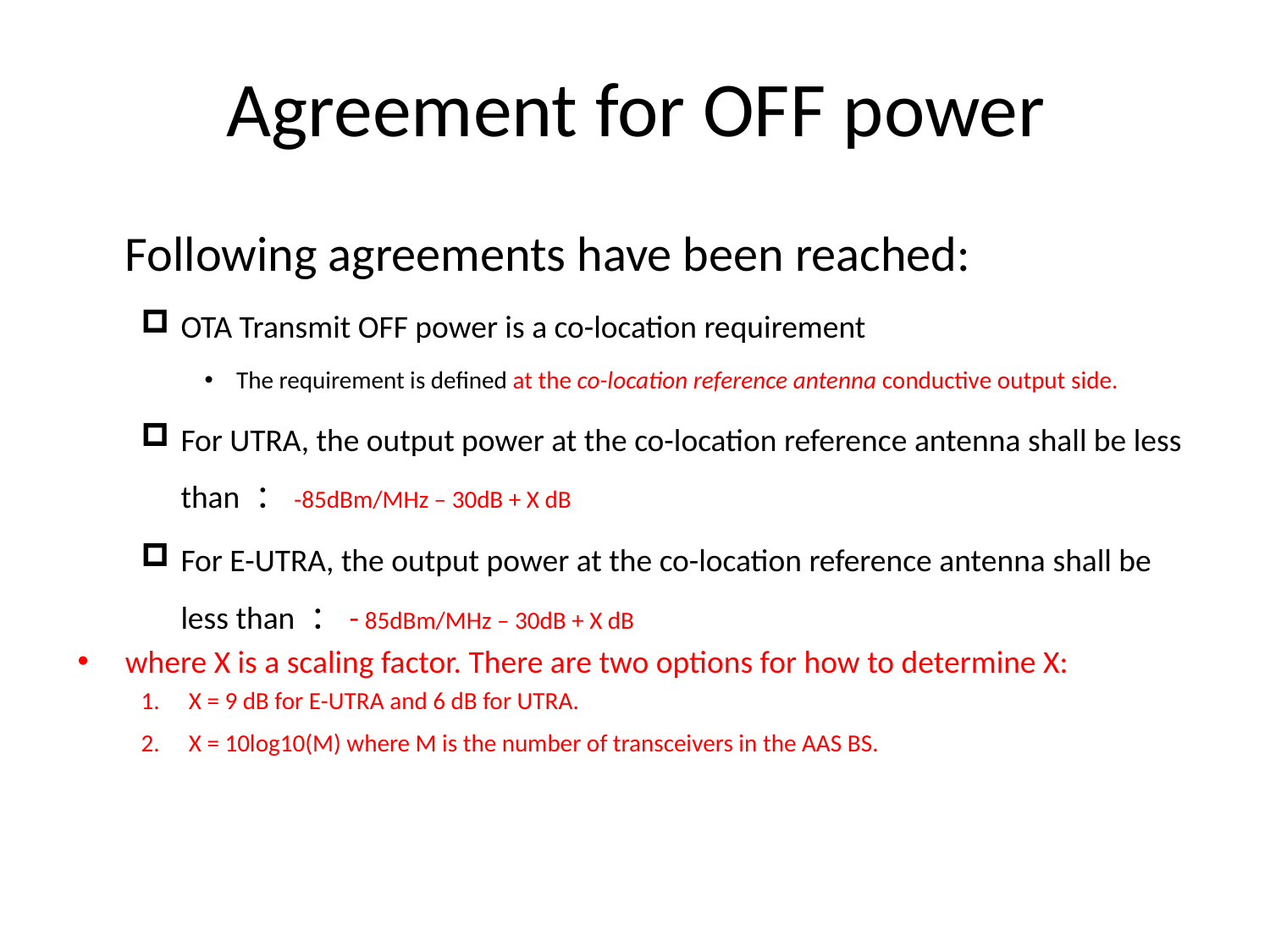

# Agreement for OFF power
	Following agreements have been reached:
OTA Transmit OFF power is a co-location requirement
The requirement is defined at the co-location reference antenna conductive output side.
For UTRA, the output power at the co-location reference antenna shall be less than ：-85dBm/MHz – 30dB + X dB
For E-UTRA, the output power at the co-location reference antenna shall be less than ：- 85dBm/MHz – 30dB + X dB
where X is a scaling factor. There are two options for how to determine X:
X = 9 dB for E-UTRA and 6 dB for UTRA.
X = 10log10(M) where M is the number of transceivers in the AAS BS.